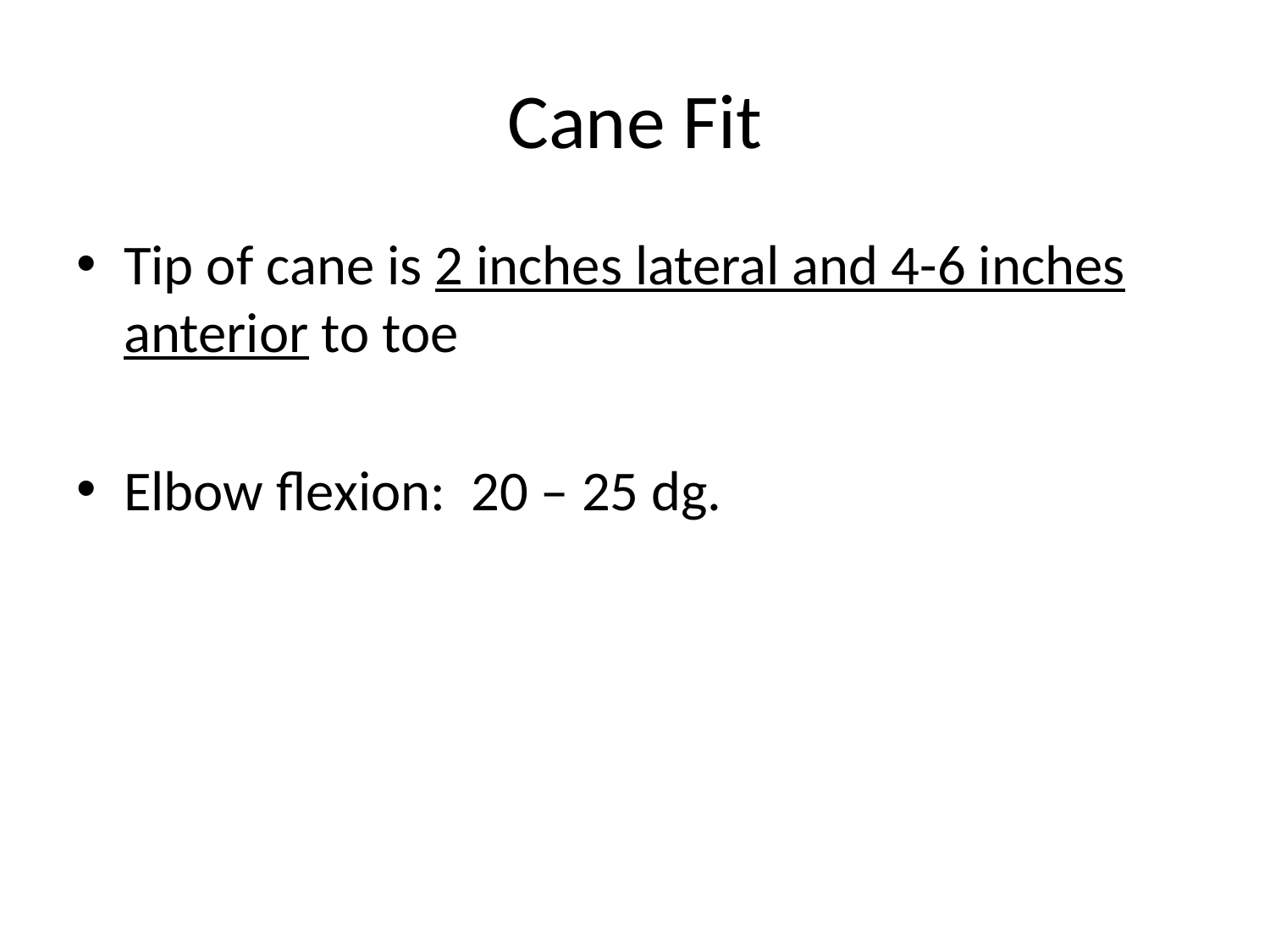

# Cane Fit
Tip of cane is 2 inches lateral and 4-6 inches anterior to toe

Elbow flexion:  20 – 25 dg.